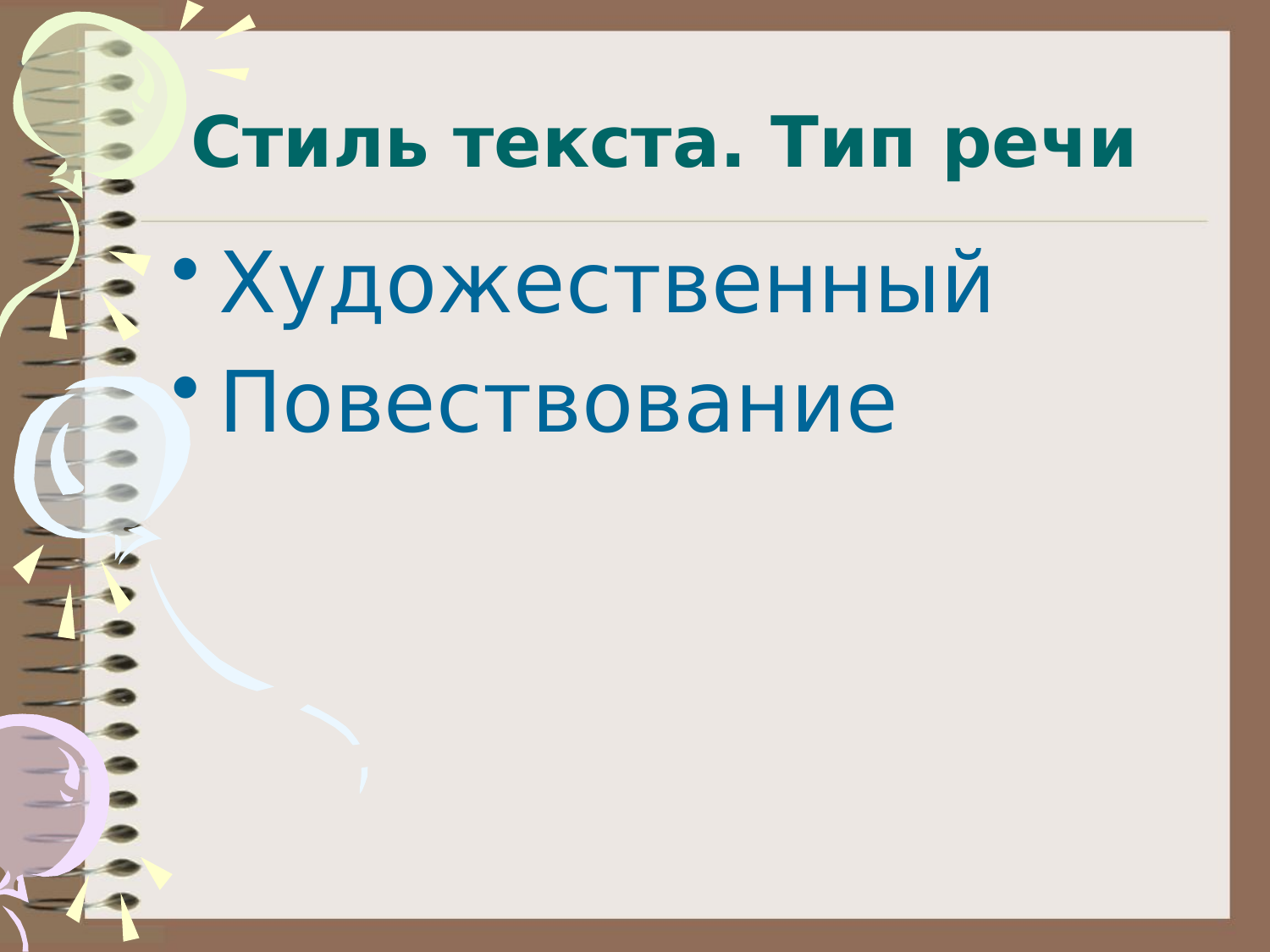

# Стиль текста. Тип речи
Художественный
Повествование